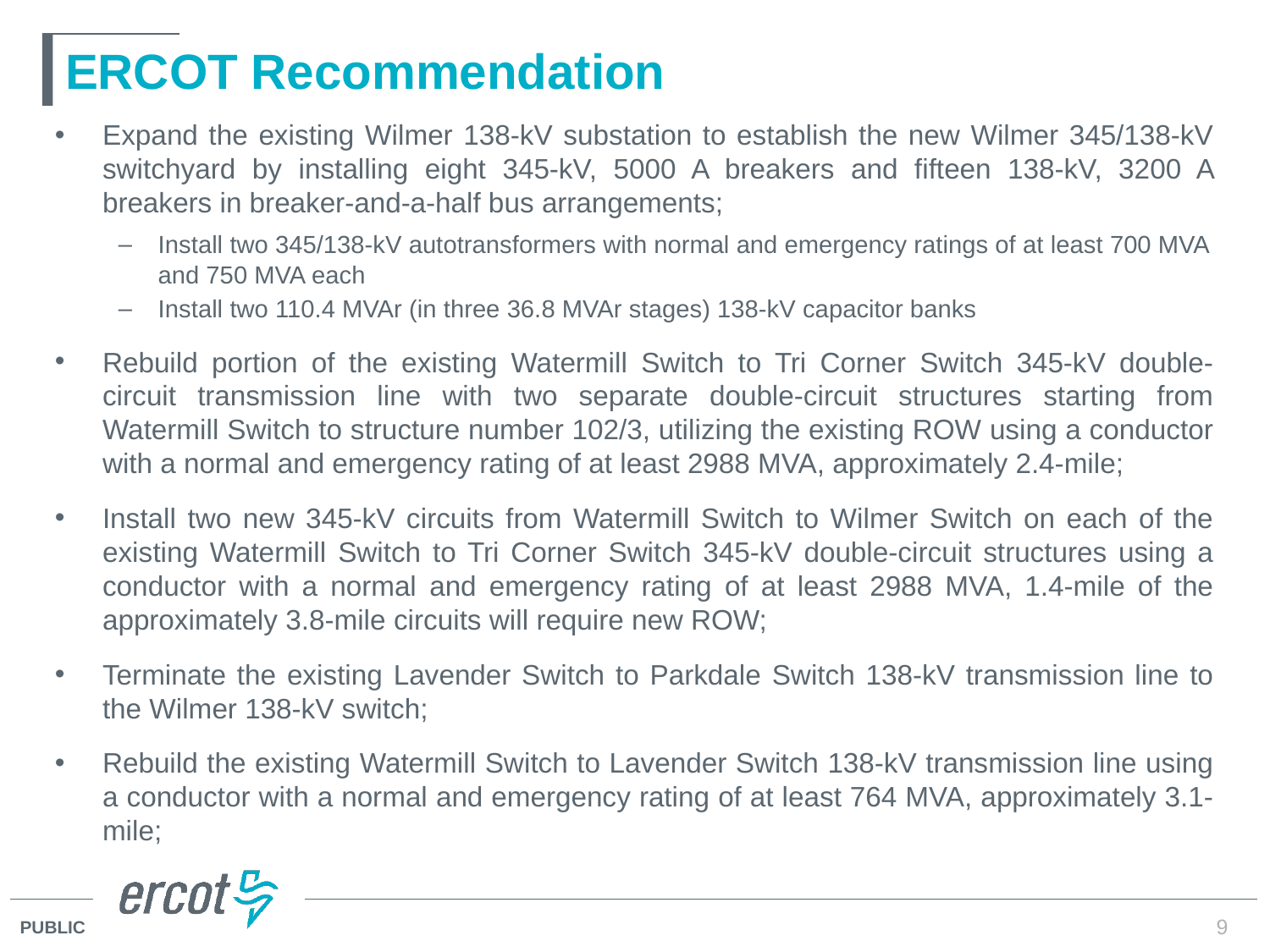

# ERCOT Recommendation
Expand the existing Wilmer 138-kV substation to establish the new Wilmer 345/138-kV switchyard by installing eight 345-kV, 5000 A breakers and fifteen 138-kV, 3200 A breakers in breaker-and-a-half bus arrangements;
Install two 345/138-kV autotransformers with normal and emergency ratings of at least 700 MVA and 750 MVA each
Install two 110.4 MVAr (in three 36.8 MVAr stages) 138-kV capacitor banks
Rebuild portion of the existing Watermill Switch to Tri Corner Switch 345-kV double-circuit transmission line with two separate double-circuit structures starting from Watermill Switch to structure number 102/3, utilizing the existing ROW using a conductor with a normal and emergency rating of at least 2988 MVA, approximately 2.4-mile;
Install two new 345-kV circuits from Watermill Switch to Wilmer Switch on each of the existing Watermill Switch to Tri Corner Switch 345-kV double-circuit structures using a conductor with a normal and emergency rating of at least 2988 MVA, 1.4-mile of the approximately 3.8-mile circuits will require new ROW;
Terminate the existing Lavender Switch to Parkdale Switch 138-kV transmission line to the Wilmer 138-kV switch;
Rebuild the existing Watermill Switch to Lavender Switch 138-kV transmission line using a conductor with a normal and emergency rating of at least 764 MVA, approximately 3.1-mile;
9